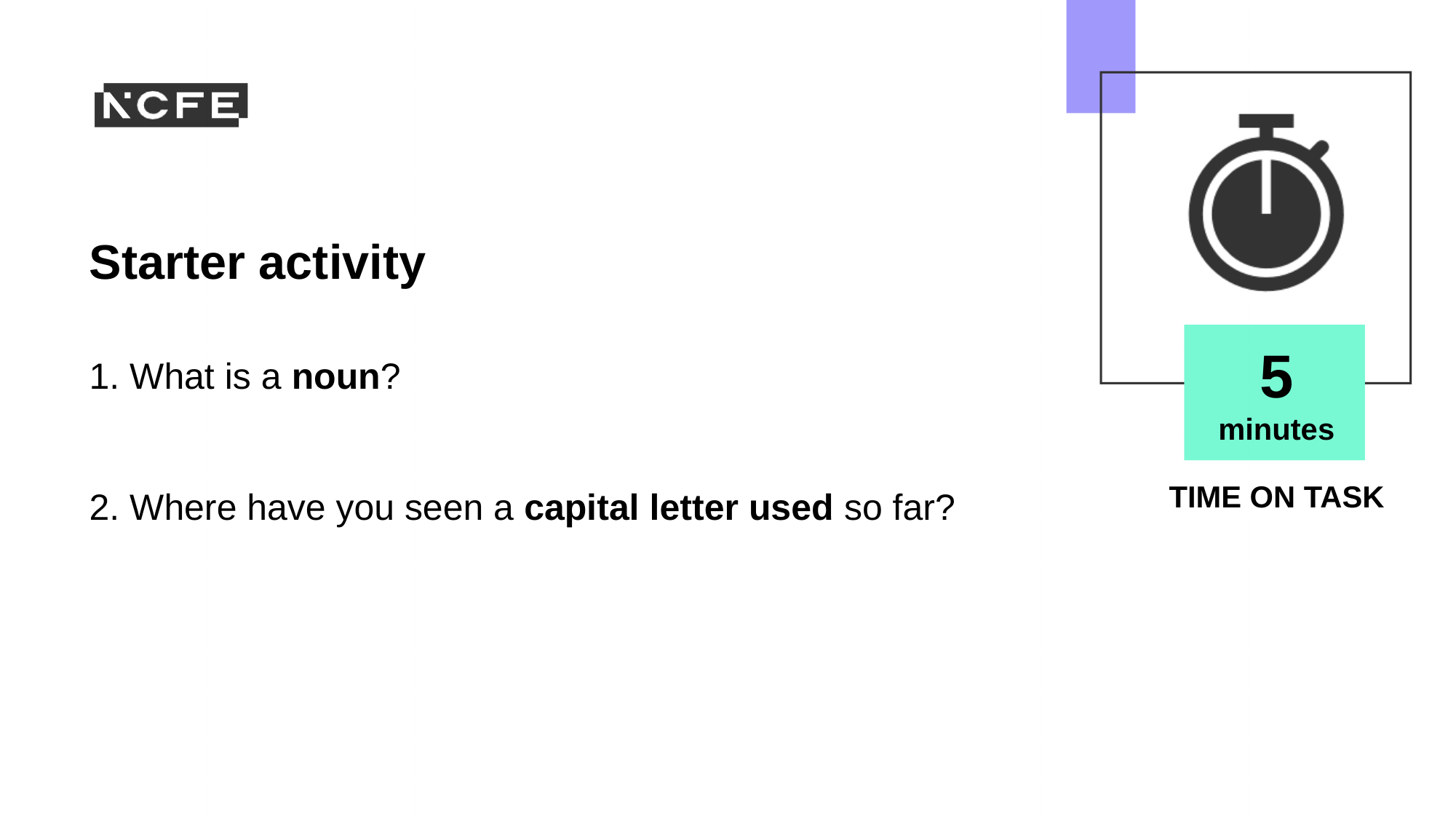

Starter activity
5 minutes
1. What is a noun?

2. Where have you seen a capital letter used so far?